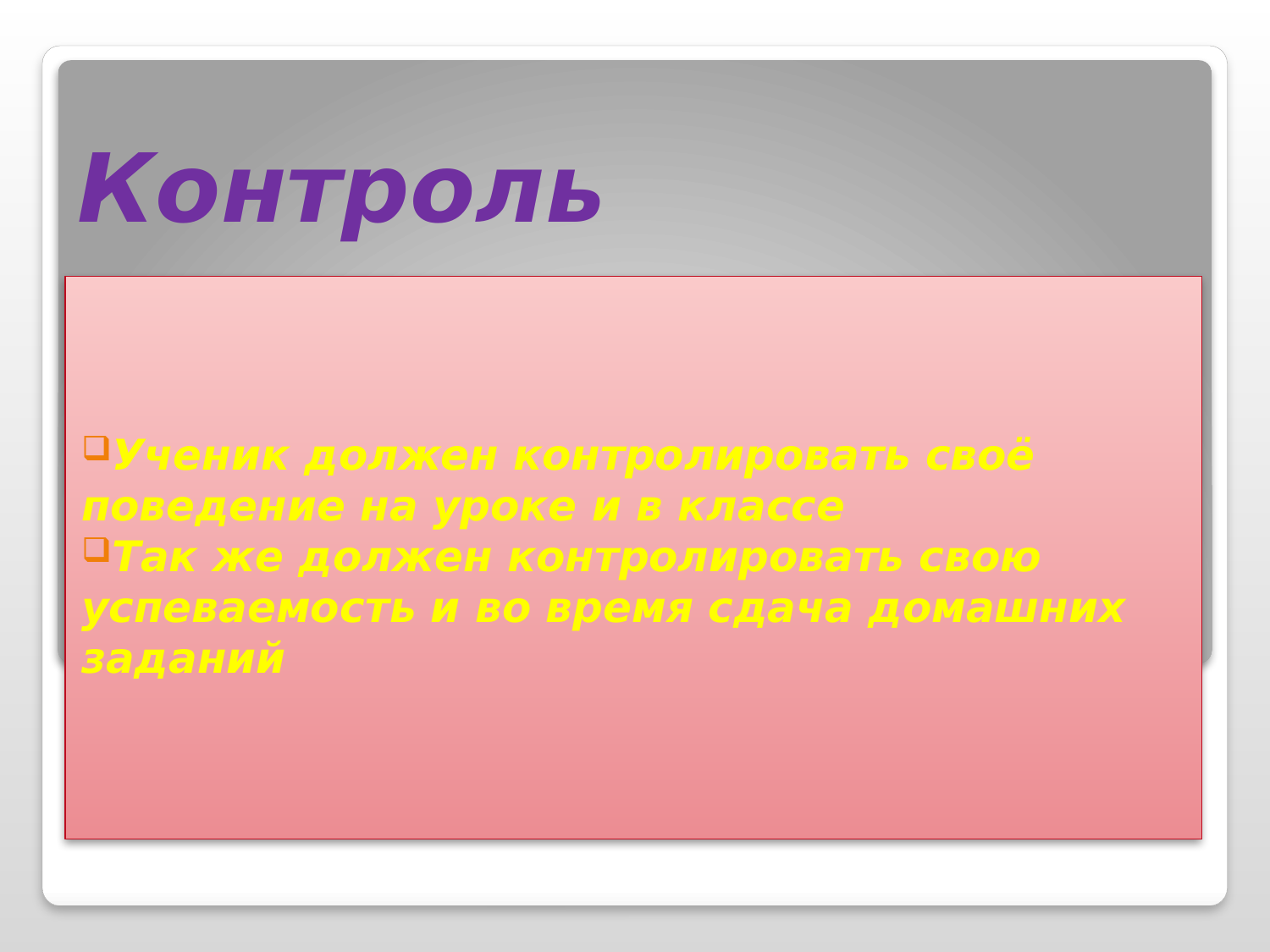

# Контроль
Ученик должен контролировать своё поведение на уроке и в классе
Так же должен контролировать свою успеваемость и во время сдача домашних заданий